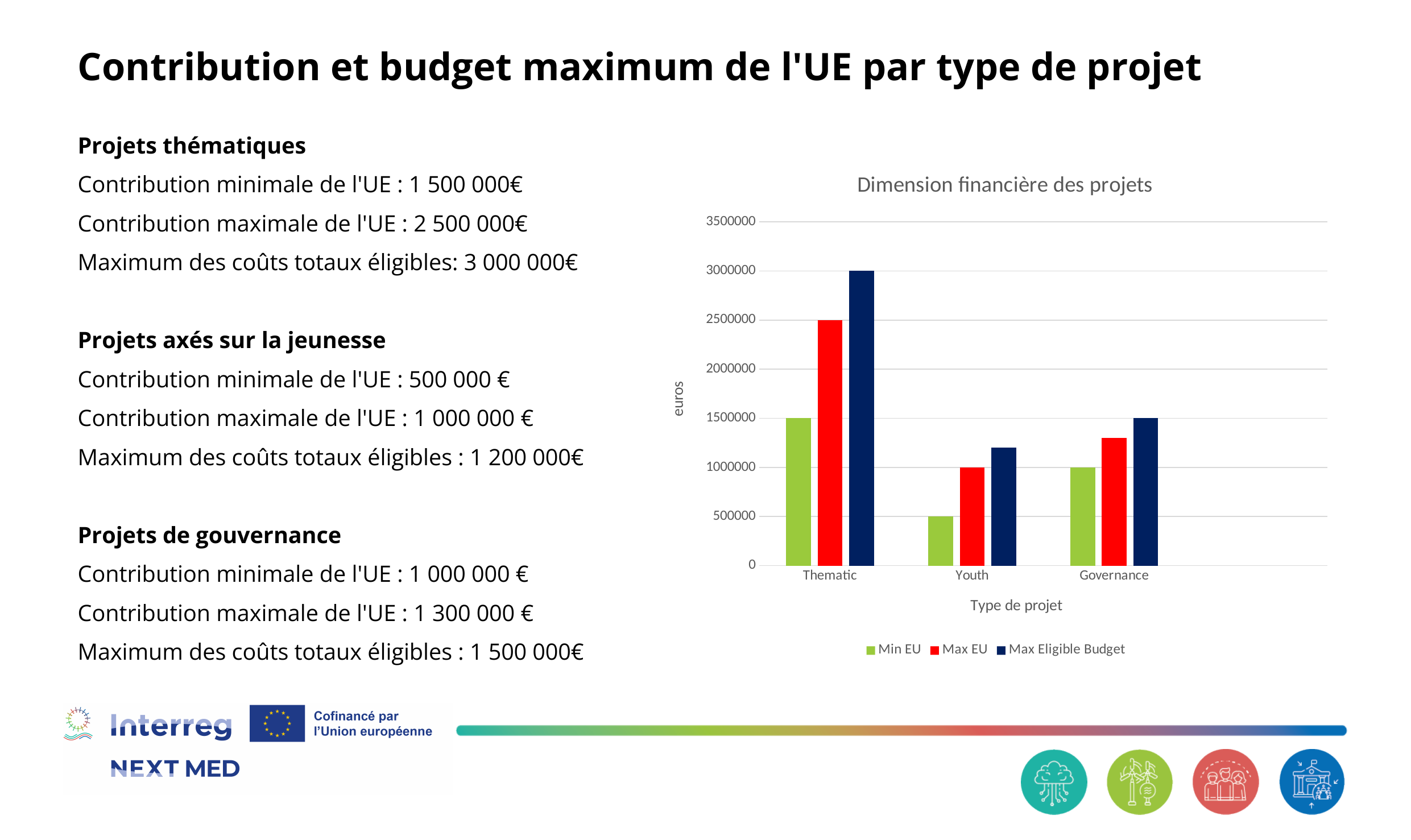

# Contribution et budget maximum de l'UE par type de projet
Projets thématiques
Contribution minimale de l'UE : 1 500 000€
Contribution maximale de l'UE : 2 500 000€
Maximum des coûts totaux éligibles: 3 000 000€

Projets axés sur la jeunesse
Contribution minimale de l'UE : 500 000 €
Contribution maximale de l'UE : 1 000 000 €
Maximum des coûts totaux éligibles : 1 200 000€

Projets de gouvernance
Contribution minimale de l'UE : 1 000 000 €
Contribution maximale de l'UE : 1 300 000 €
Maximum des coûts totaux éligibles : 1 500 000€

### Chart: Dimension financière des projets

| Category | Min EU | Max EU | Max Eligible Budget |
|---|---|---|---|
| Thematic | 1500000.0 | 2500000.0 | 3000000.0 |
| Youth | 500000.0 | 1000000.0 | 1200000.0 |
| Governance | 1000000.0 | 1300000.0 | 1500000.0 |